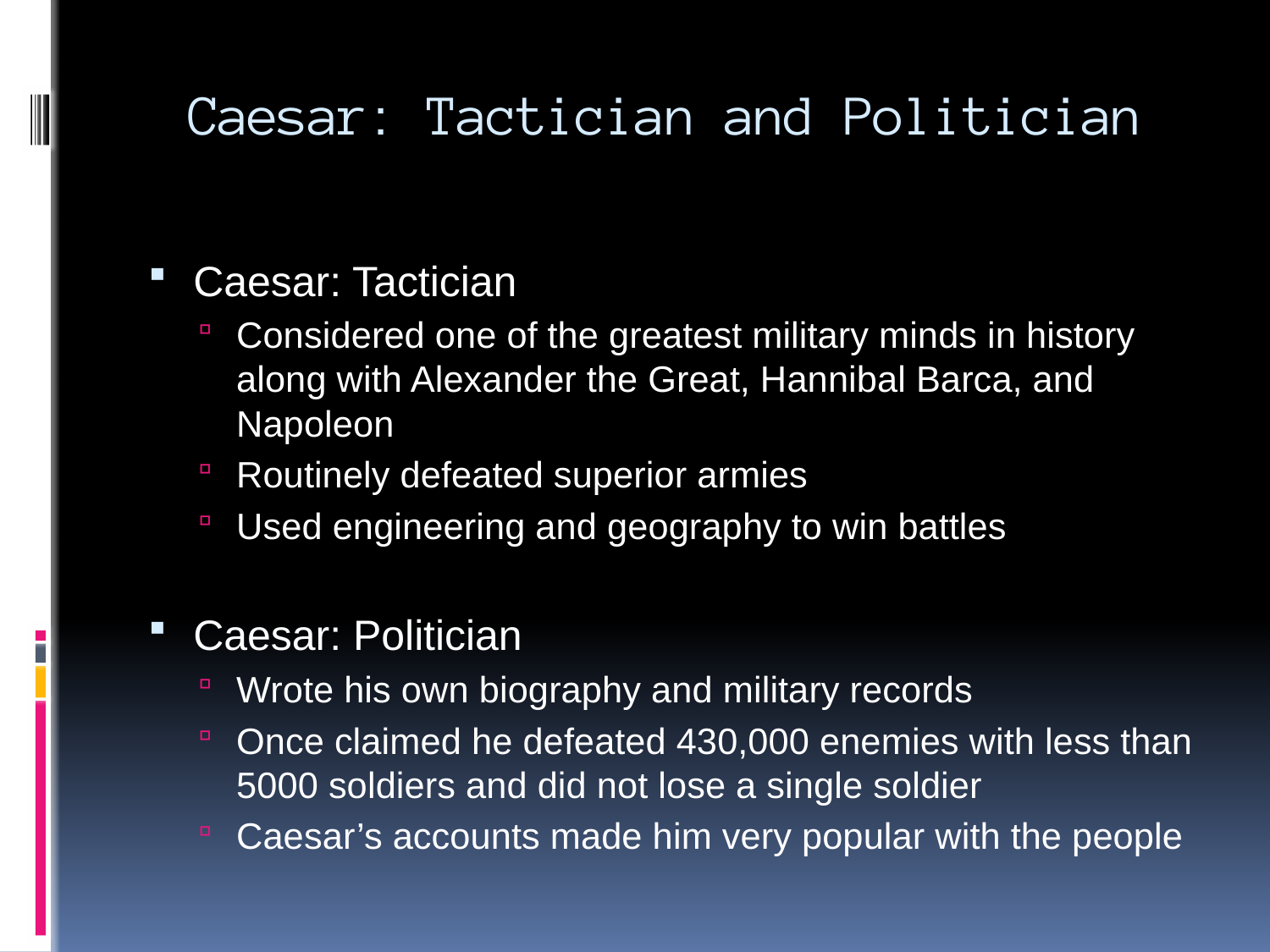

# Caesar: Tactician and Politician
Caesar: Tactician
Considered one of the greatest military minds in history along with Alexander the Great, Hannibal Barca, and Napoleon
Routinely defeated superior armies
Used engineering and geography to win battles

Caesar: Politician
Wrote his own biography and military records
Once claimed he defeated 430,000 enemies with less than 5000 soldiers and did not lose a single soldier
Caesar’s accounts made him very popular with the people